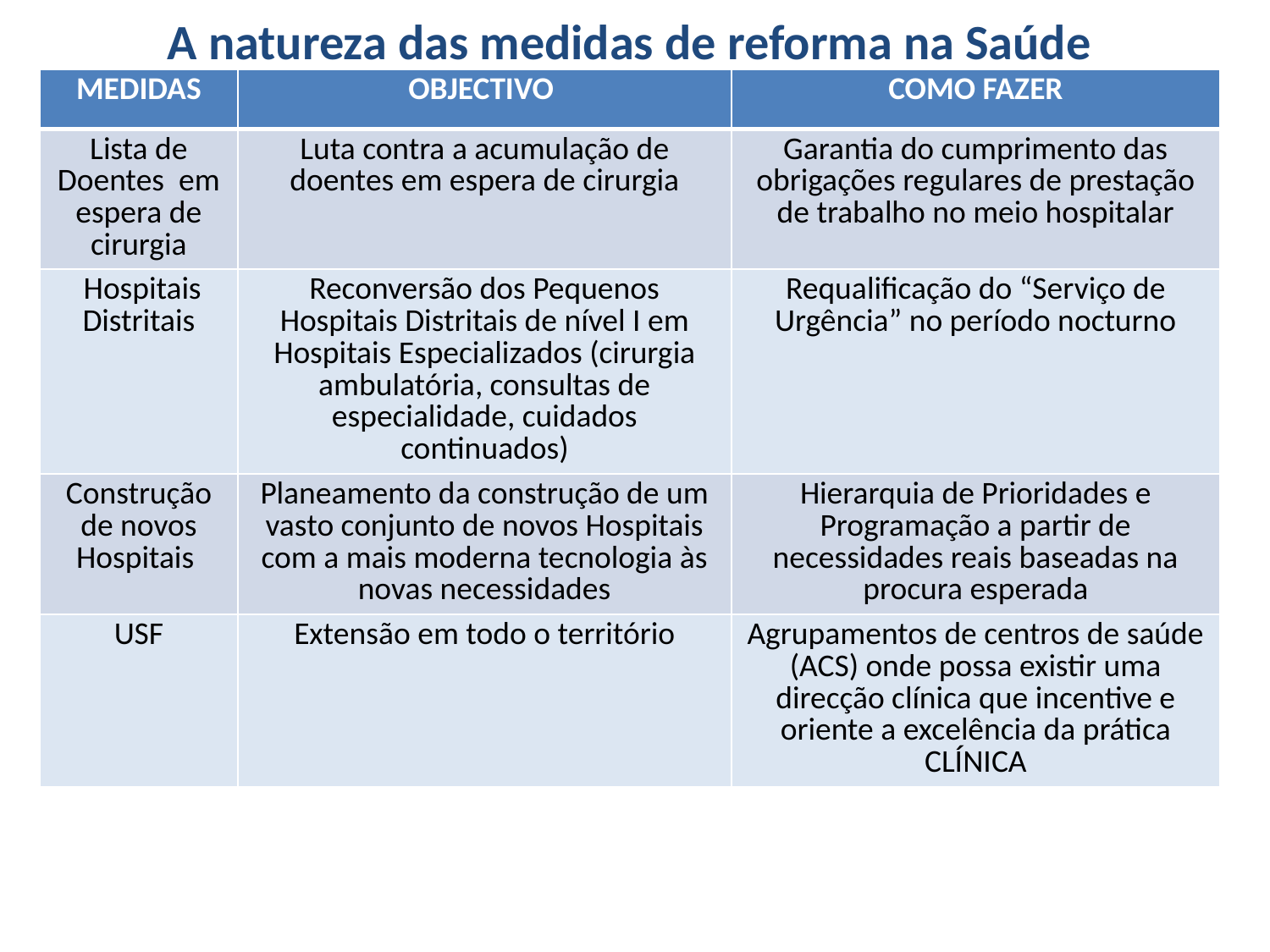

A natureza das medidas de reforma na Saúde
| MEDIDAS | OBJECTIVO | COMO FAZER |
| --- | --- | --- |
| Lista de Doentes em espera de cirurgia | Luta contra a acumulação de doentes em espera de cirurgia | Garantia do cumprimento das obrigações regulares de prestação de trabalho no meio hospitalar |
| Hospitais Distritais | Reconversão dos Pequenos Hospitais Distritais de nível I em Hospitais Especializados (cirurgia ambulatória, consultas de especialidade, cuidados continuados) | Requalificação do “Serviço de Urgência” no período nocturno |
| Construção de novos Hospitais | Planeamento da construção de um vasto conjunto de novos Hospitais com a mais moderna tecnologia às novas necessidades | Hierarquia de Prioridades e Programação a partir de necessidades reais baseadas na procura esperada |
| USF | Extensão em todo o território | Agrupamentos de centros de saúde (ACS) onde possa existir uma direcção clínica que incentive e oriente a excelência da prática CLÍNICA |